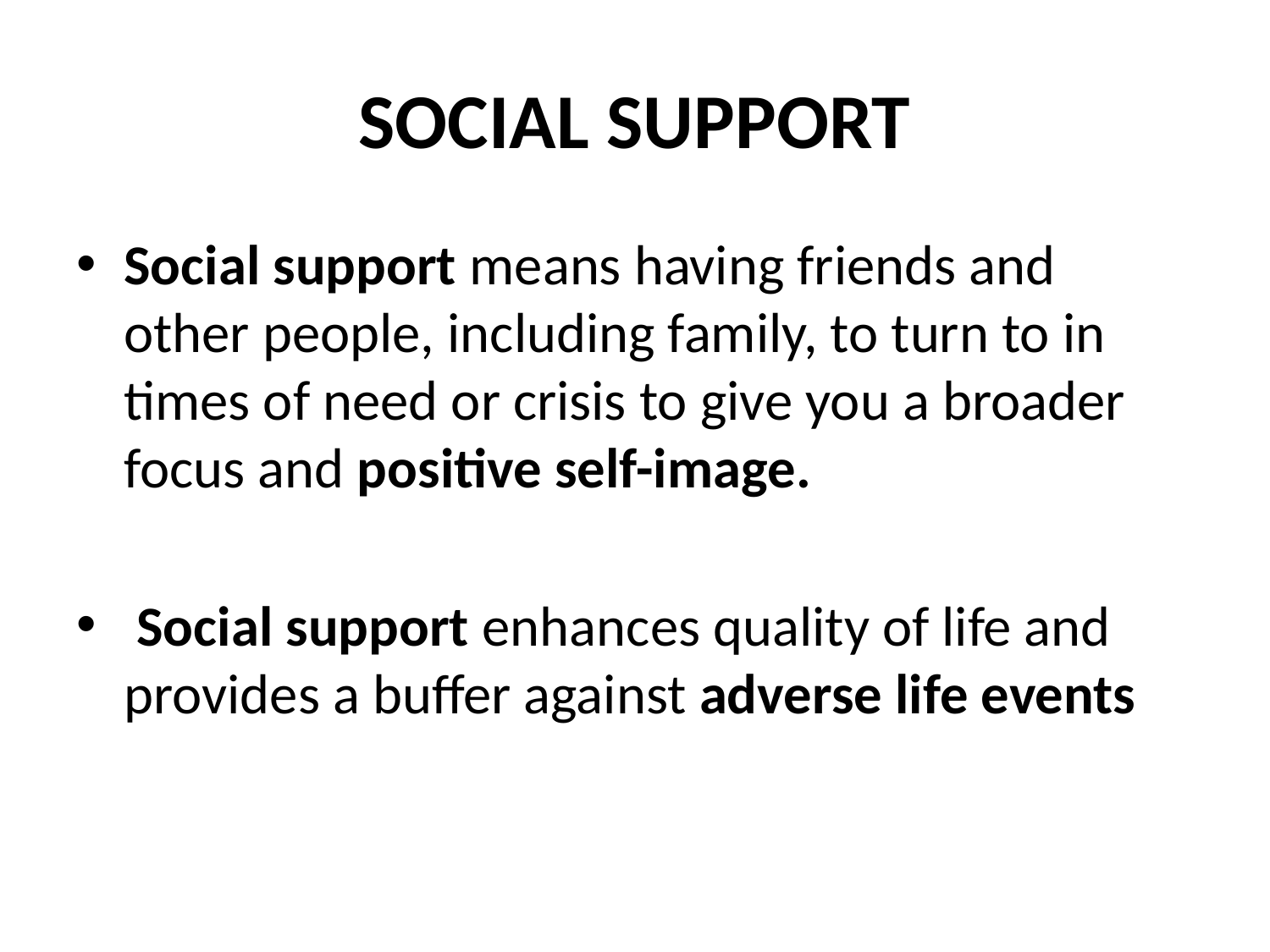

# SOCIAL SUPPORT
Social support means having friends and other people, including family, to turn to in times of need or crisis to give you a broader focus and positive self-image.

 Social support enhances quality of life and provides a buffer against adverse life events